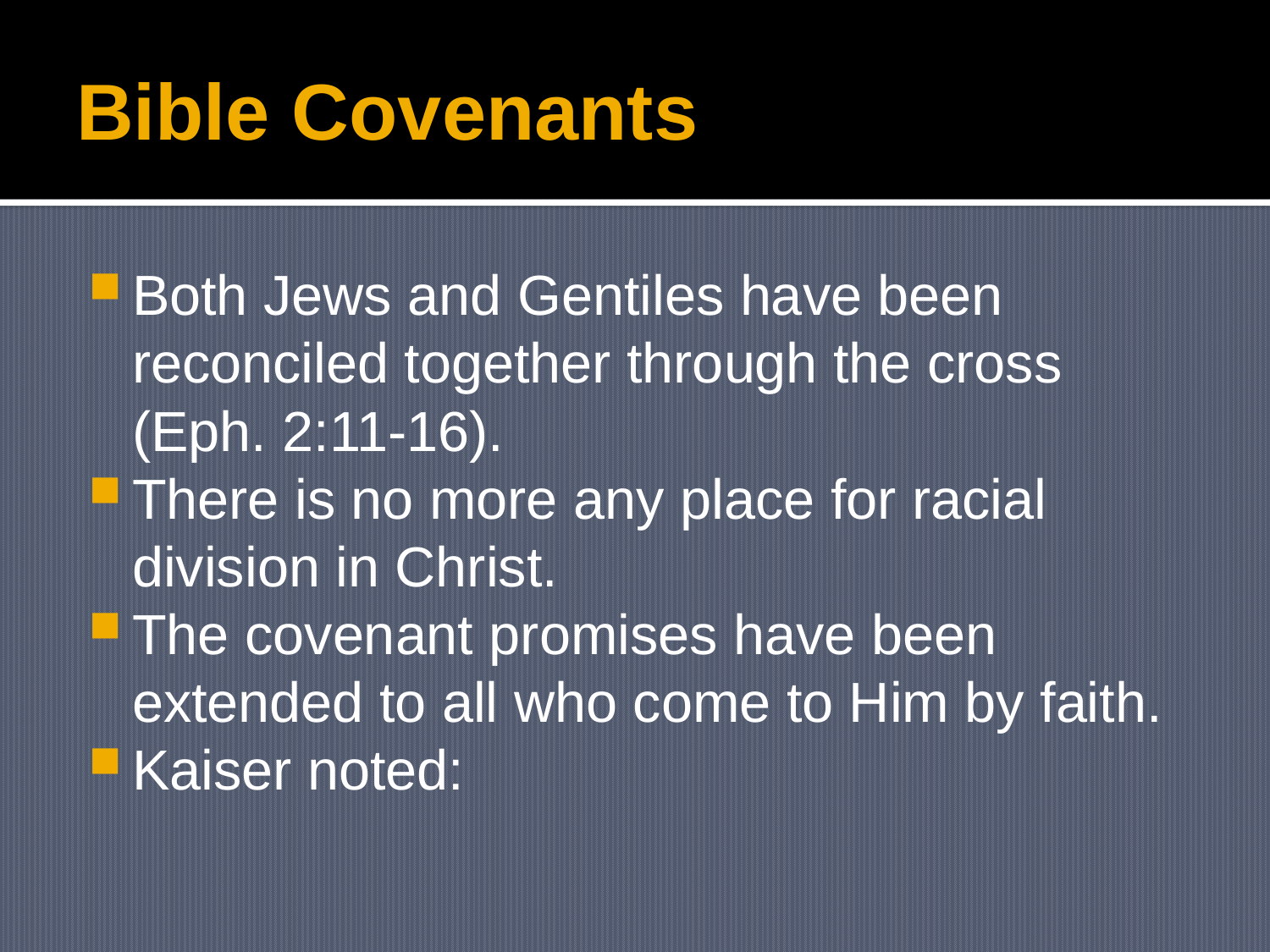

# Bible Covenants
Both Jews and Gentiles have been reconciled together through the cross (Eph. 2:11-16).
There is no more any place for racial division in Christ.
The covenant promises have been extended to all who come to Him by faith.
Kaiser noted: